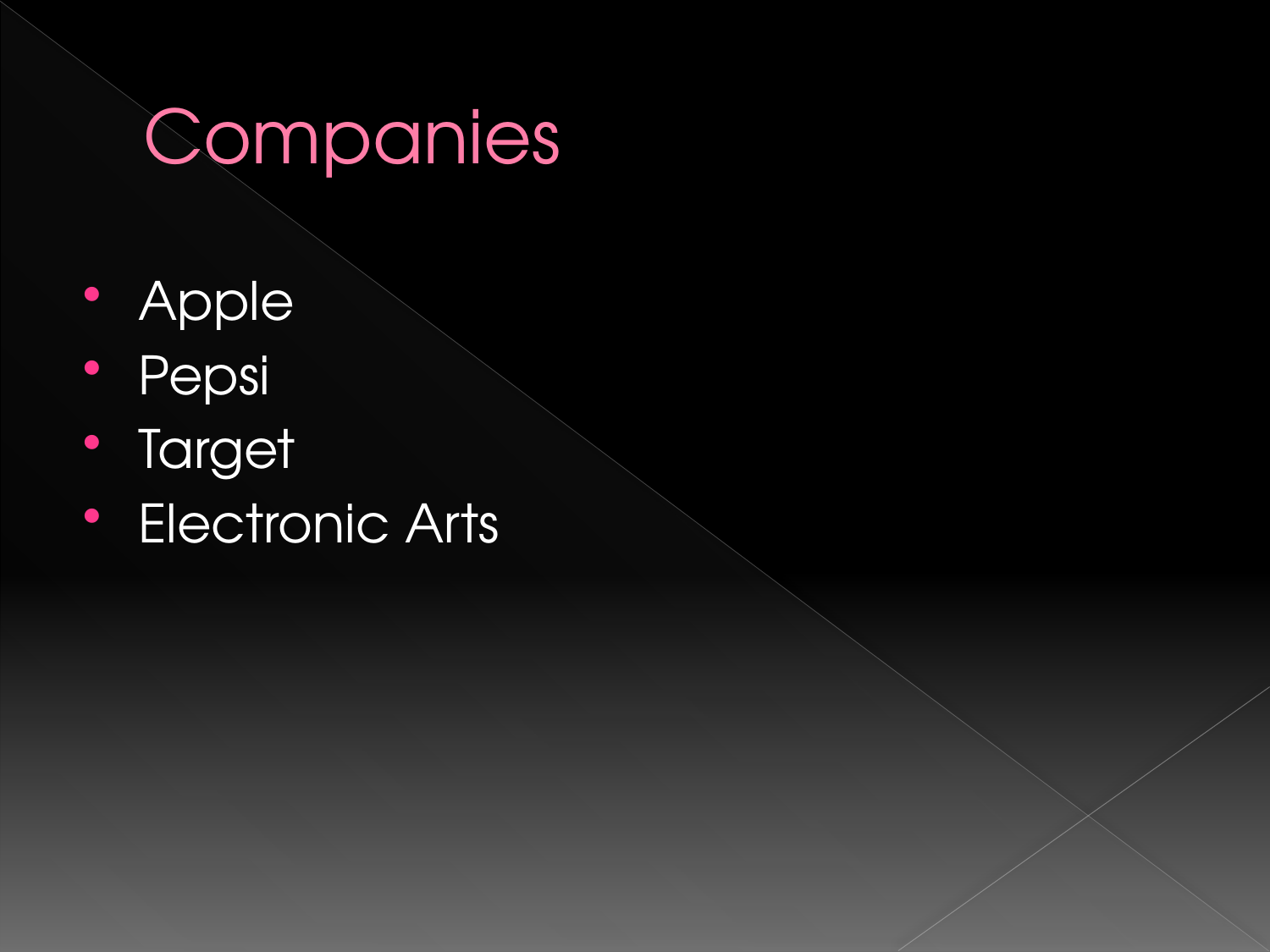

# Companies
Apple
Pepsi
Target
Electronic Arts